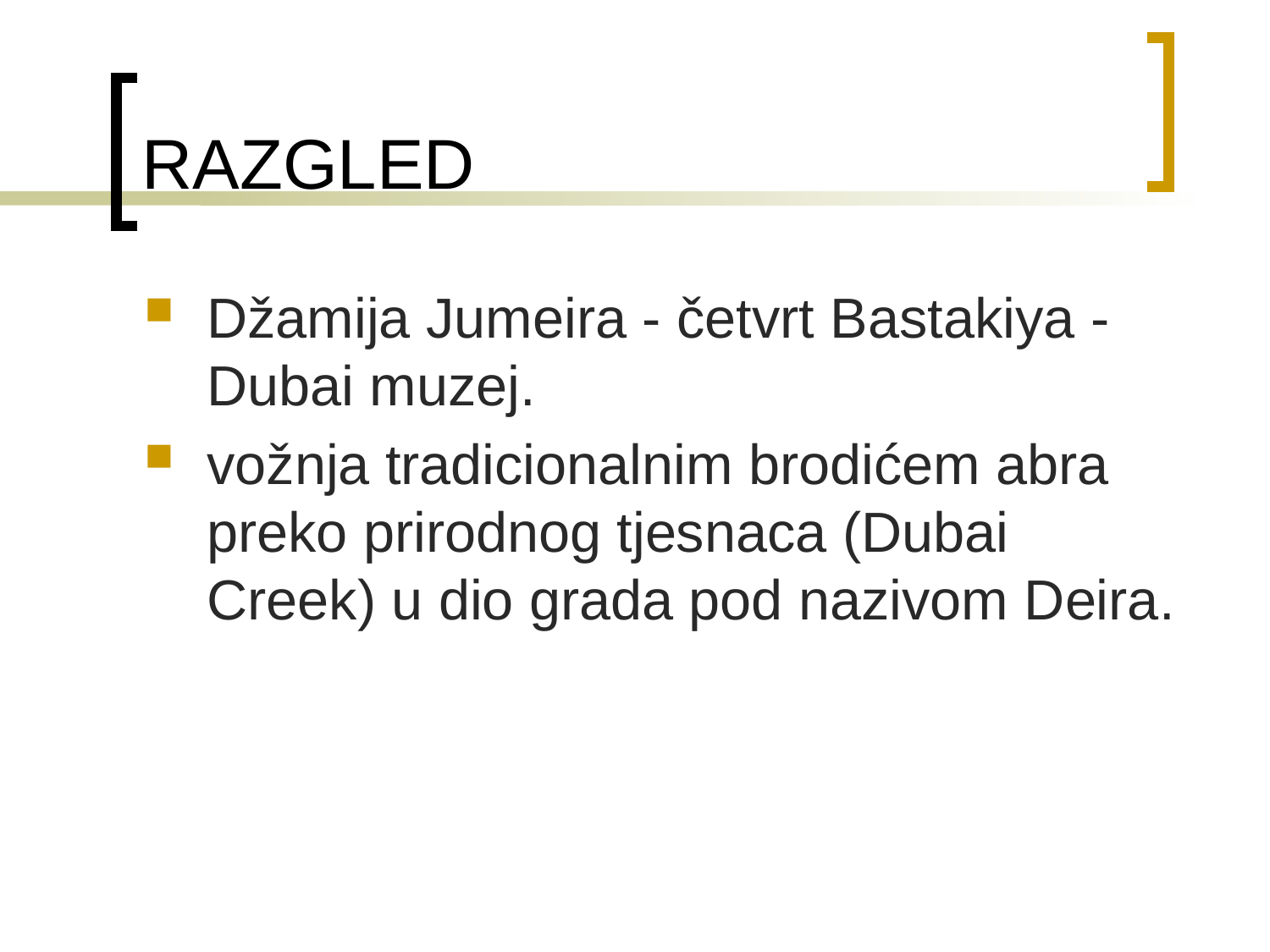

# RAZGLED
Džamija Jumeira - četvrt Bastakiya - Dubai muzej.
vožnja tradicionalnim brodićem abra preko prirodnog tjesnaca (Dubai Creek) u dio grada pod nazivom Deira.